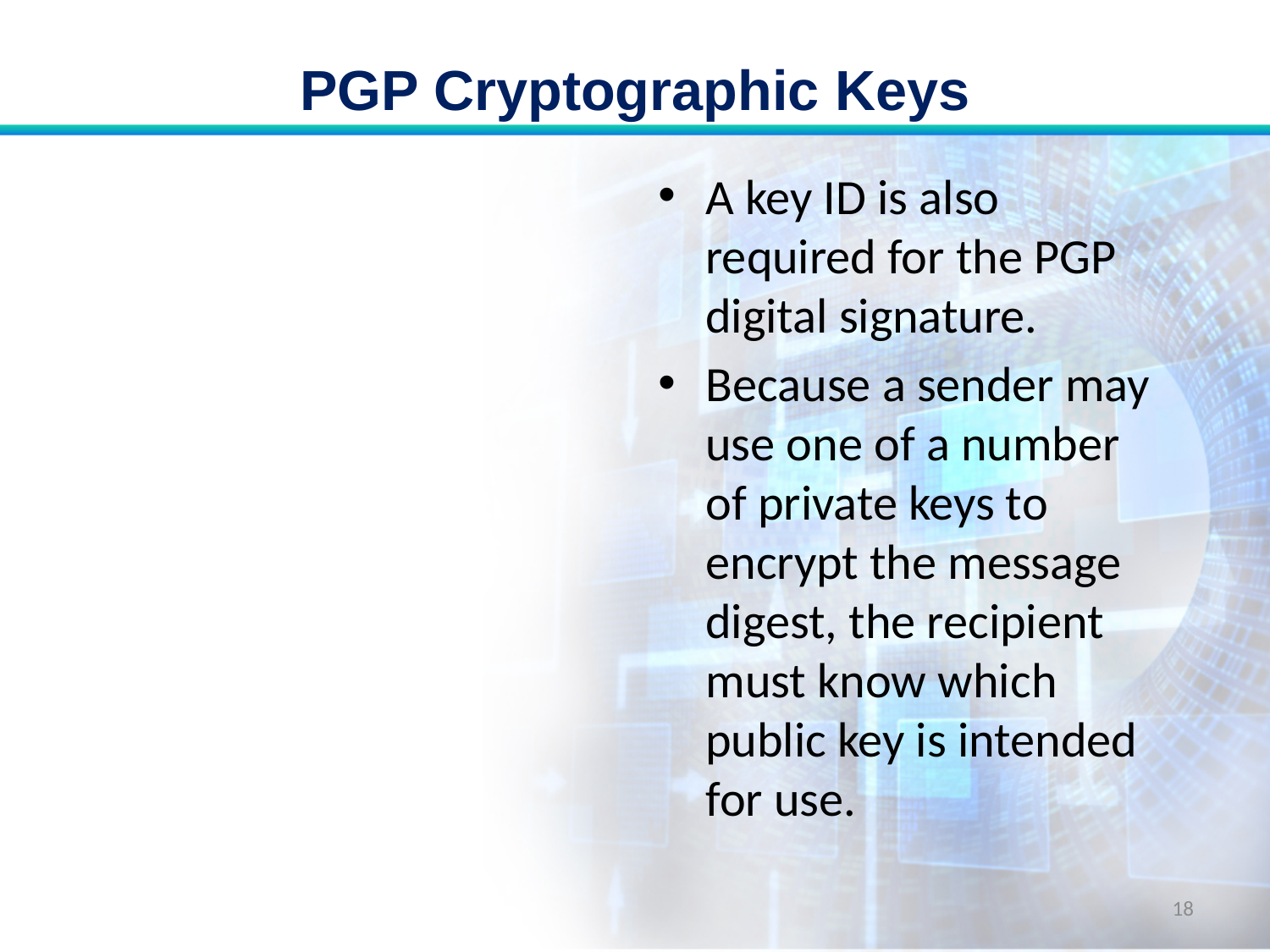

# PGP Cryptographic Keys
A key ID is also required for the PGP digital signature.
Because a sender may use one of a number of private keys to encrypt the message digest, the recipient must know which public key is intended for use.
18